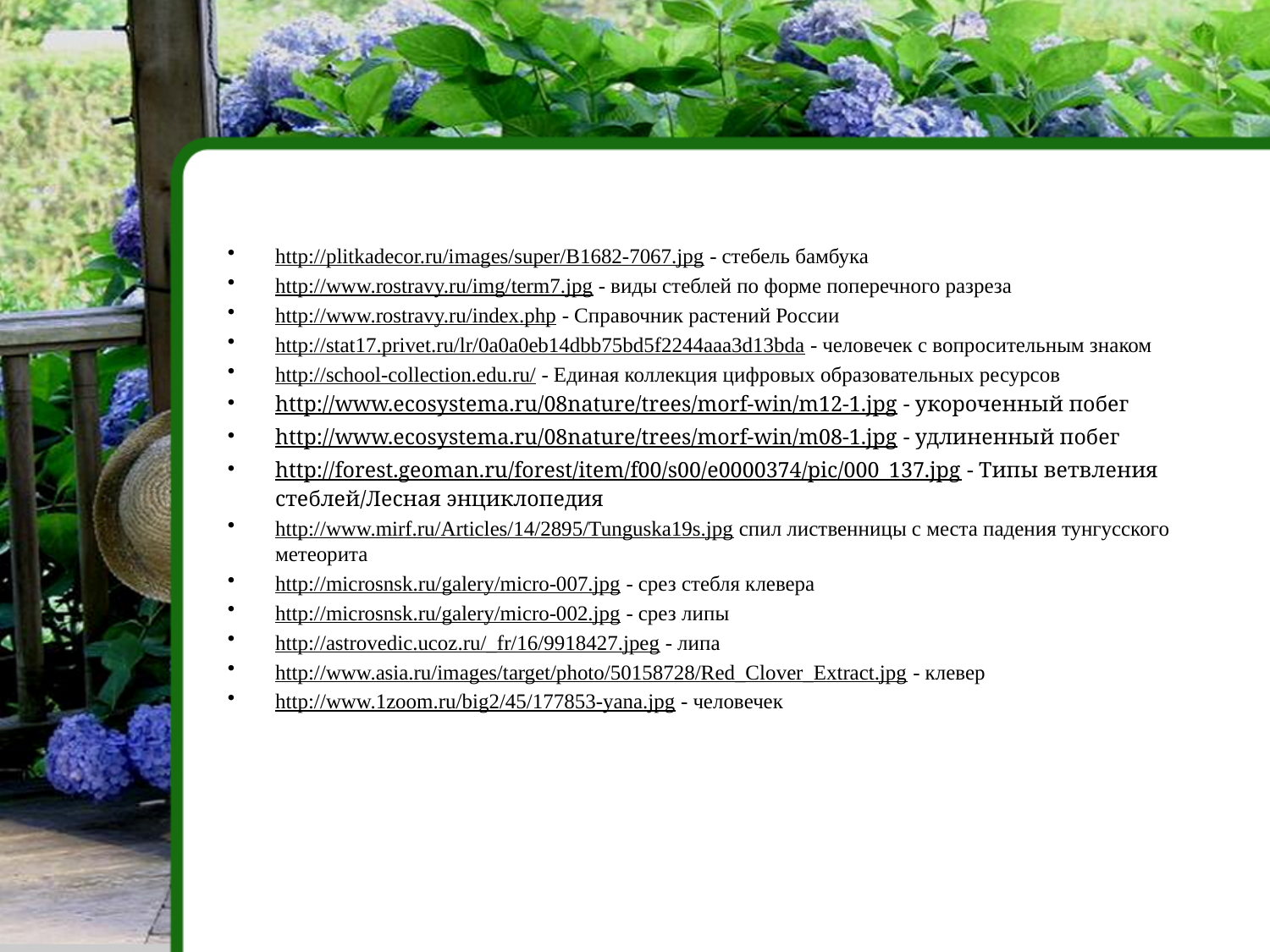

#
http://plitkadecor.ru/images/super/B1682-7067.jpg - стебель бамбука
http://www.rostravy.ru/img/term7.jpg - виды стеблей по форме поперечного разреза
http://www.rostravy.ru/index.php - Справочник растений России
http://stat17.privet.ru/lr/0a0a0eb14dbb75bd5f2244aaa3d13bda - человечек с вопросительным знаком
http://school-collection.edu.ru/ - Единая коллекция цифровых образовательных ресурсов
http://www.ecosystema.ru/08nature/trees/morf-win/m12-1.jpg - укороченный побег
http://www.ecosystema.ru/08nature/trees/morf-win/m08-1.jpg - удлиненный побег
http://forest.geoman.ru/forest/item/f00/s00/e0000374/pic/000_137.jpg - Типы ветвления стеблей/Лесная энциклопедия
http://www.mirf.ru/Articles/14/2895/Tunguska19s.jpg спил лиственницы с места падения тунгусского метеорита
http://microsnsk.ru/galery/micro-007.jpg - срез стебля клевера
http://microsnsk.ru/galery/micro-002.jpg - срез липы
http://astrovedic.ucoz.ru/_fr/16/9918427.jpeg - липа
http://www.asia.ru/images/target/photo/50158728/Red_Clover_Extract.jpg - клевер
http://www.1zoom.ru/big2/45/177853-yana.jpg - человечек